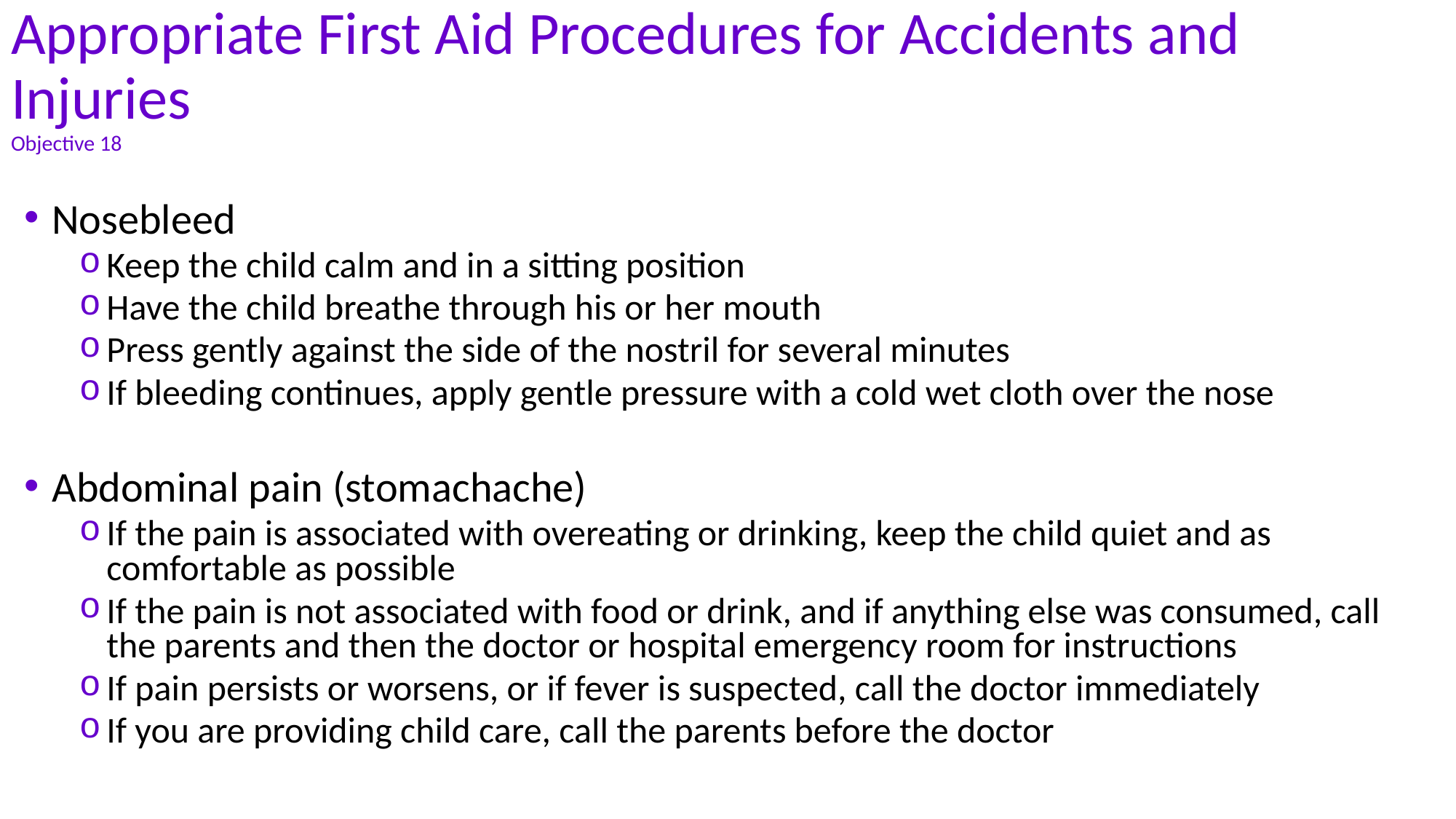

# Appropriate First Aid Procedures for Accidents and Injuries Objective 18
Nosebleed
Keep the child calm and in a sitting position
Have the child breathe through his or her mouth
Press gently against the side of the nostril for several minutes
If bleeding continues, apply gentle pressure with a cold wet cloth over the nose

Abdominal pain (stomachache)
If the pain is associated with overeating or drinking, keep the child quiet and as comfortable as possible
If the pain is not associated with food or drink, and if anything else was consumed, call the parents and then the doctor or hospital emergency room for instructions
If pain persists or worsens, or if fever is suspected, call the doctor immediately
If you are providing child care, call the parents before the doctor